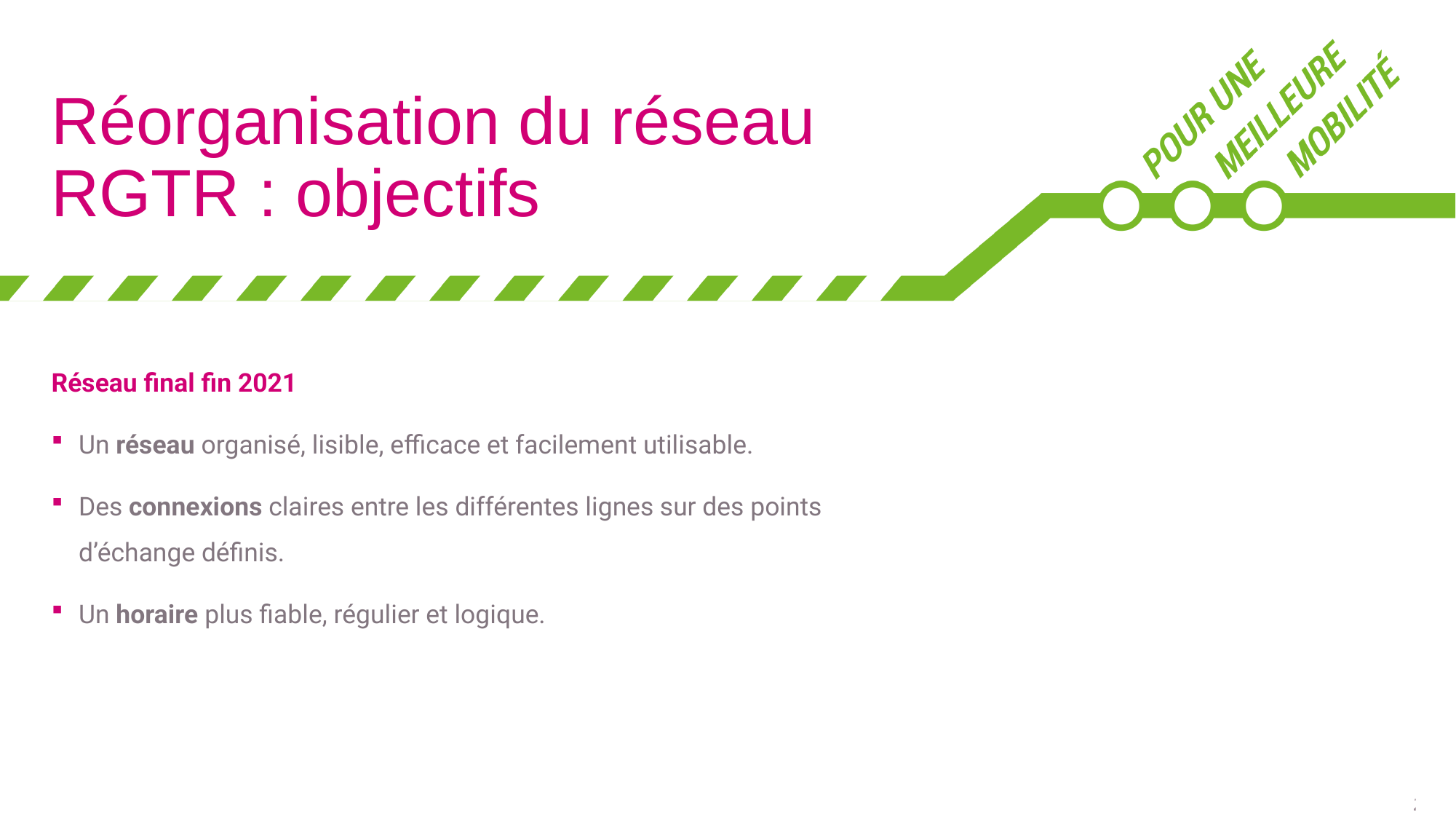

# Réorganisation du réseau RGTR : objectifs
Réseau final fin 2021
Un réseau organisé, lisible, efficace et facilement utilisable.
Des connexions claires entre les différentes lignes sur des points d’échange définis.
Un horaire plus fiable, régulier et logique.